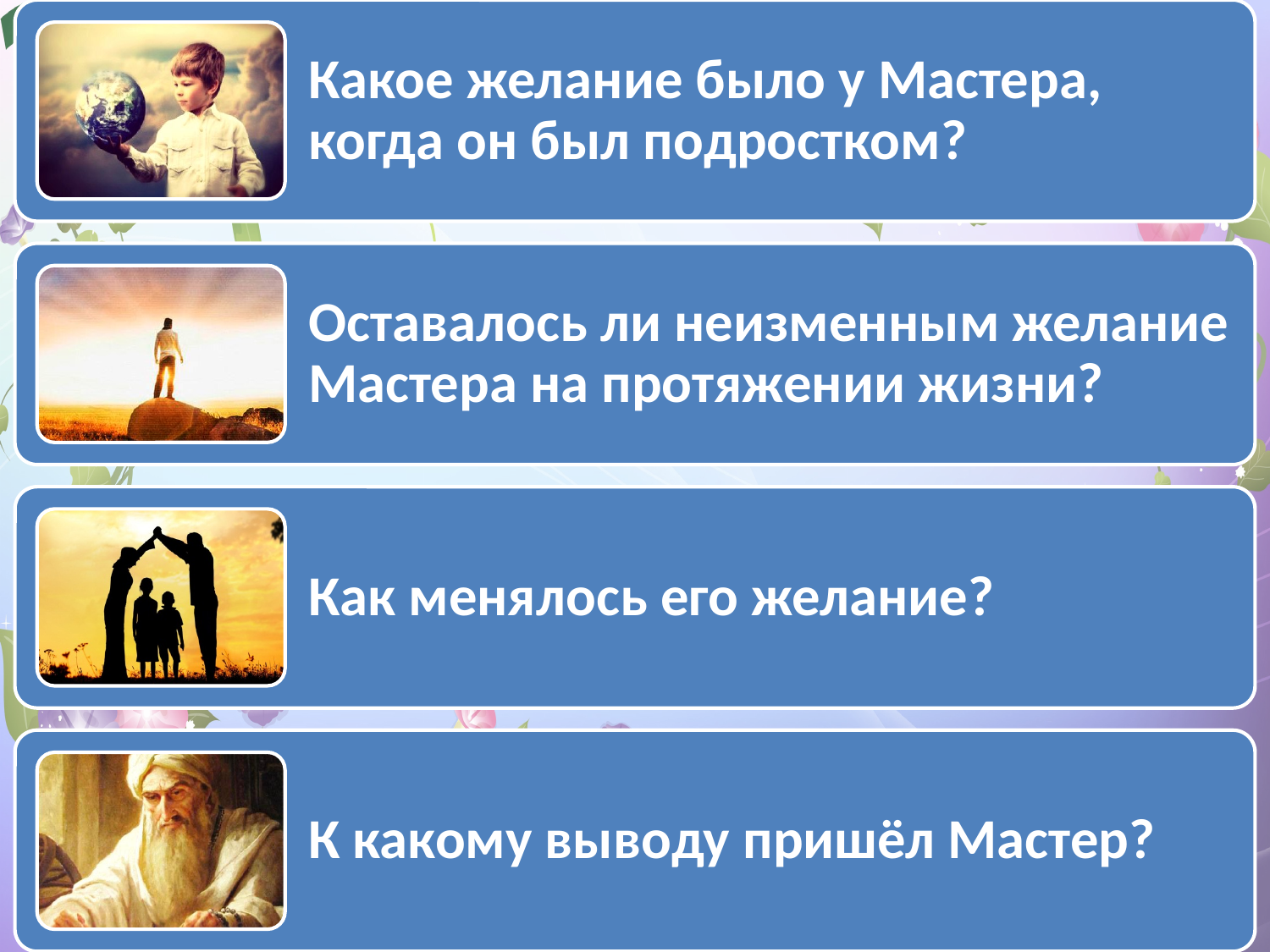

Какое желание было у Мастера, когда он был подростком?
Оставалось ли неизменным желание Мастера на протяжении жизни?
Как менялось его желание?
К какому выводу пришёл Мастер?
#